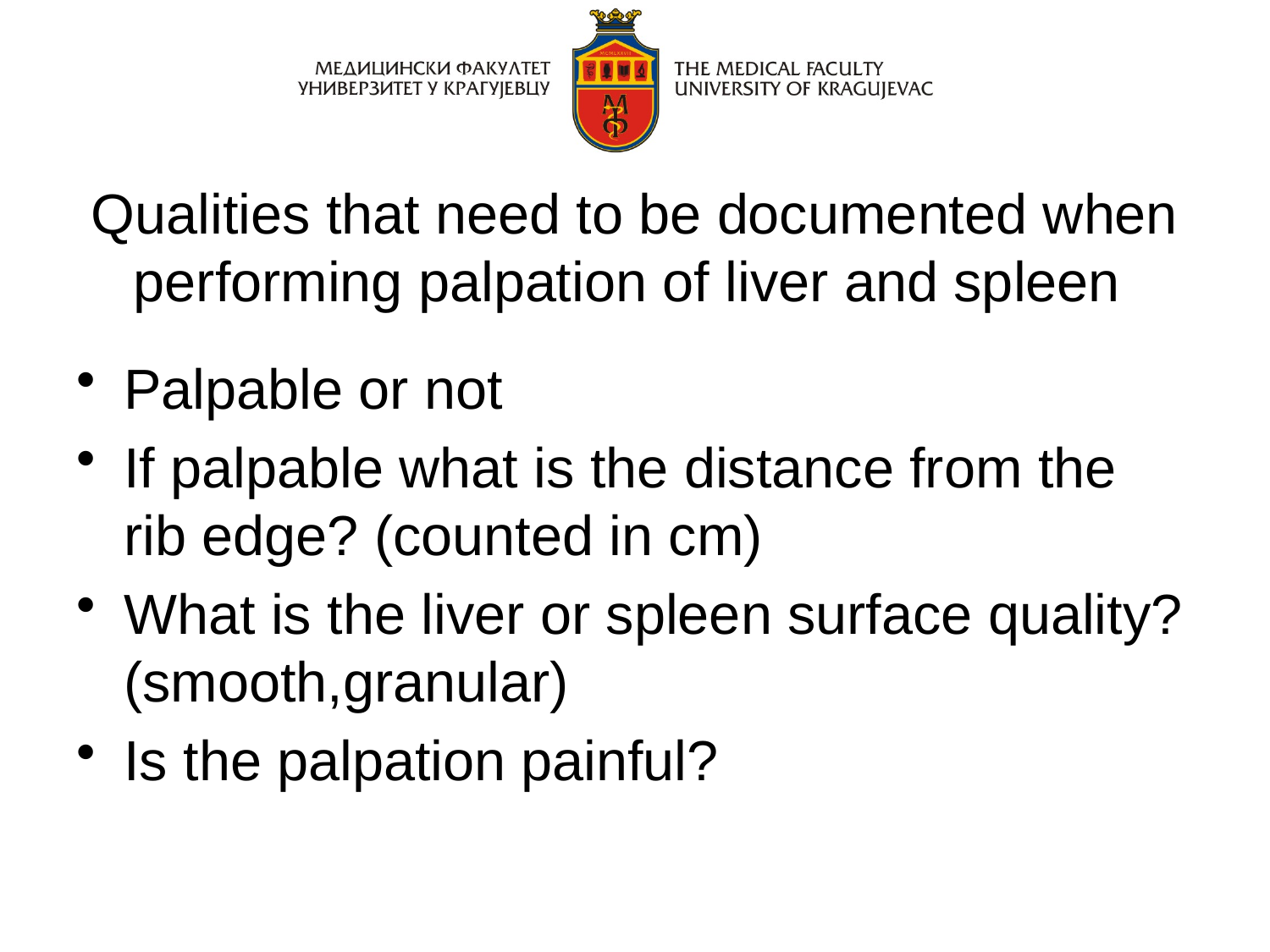

# Qualities that need to be documented when performing palpation of liver and spleen
Palpable or not
If palpable what is the distance from the rib edge? (counted in cm)
What is the liver or spleen surface quality? (smooth,granular)
Is the palpation painful?